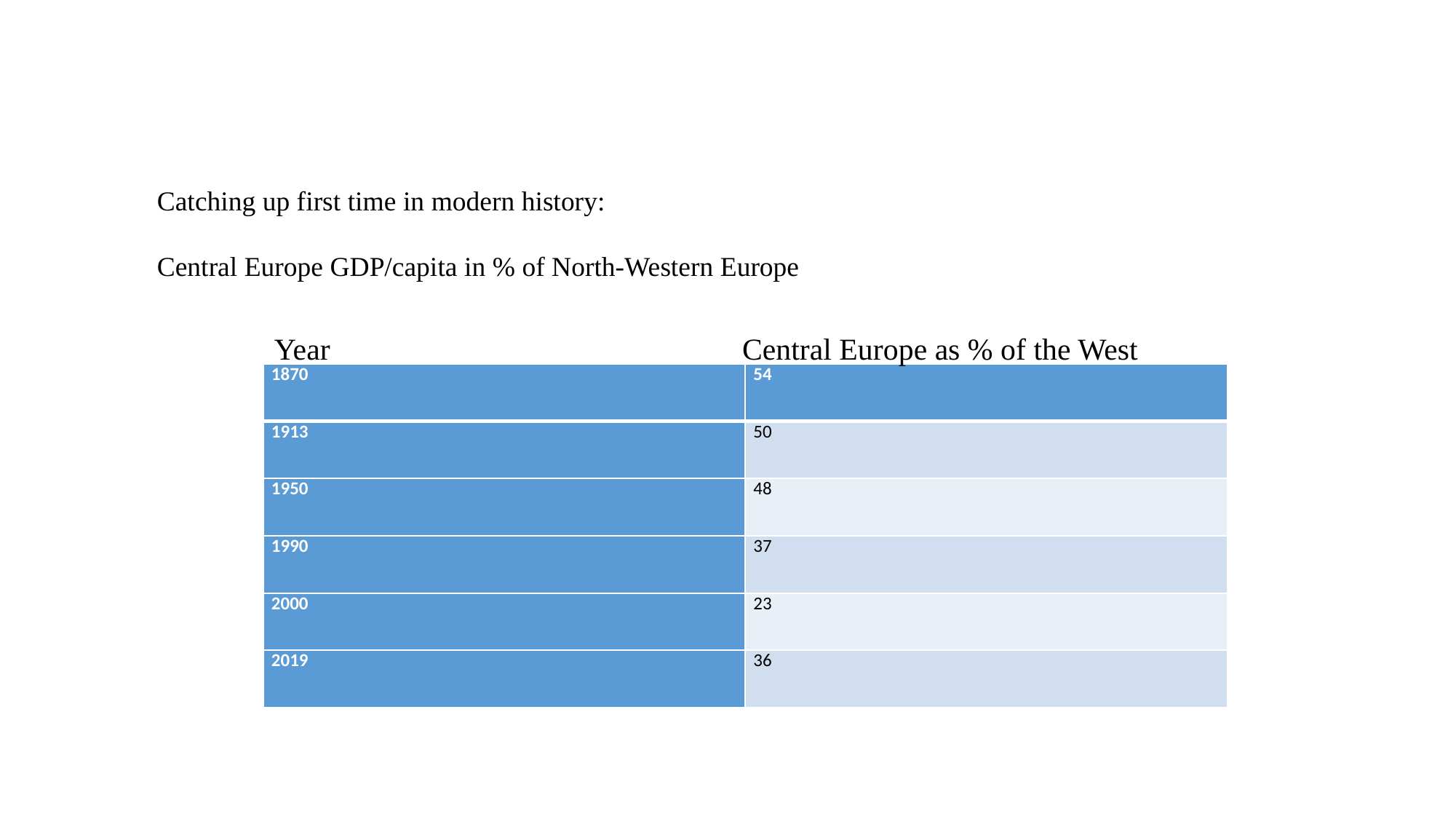

Catching up first time in modern history:
Central Europe GDP/capita in % of North-Western Europe
Year                                                      Central Europe as % of the West
| 1870 | 54 |
| --- | --- |
| 1913 | 50 |
| 1950 | 48 |
| 1990 | 37 |
| 2000 | 23 |
| 2019 | 36 |